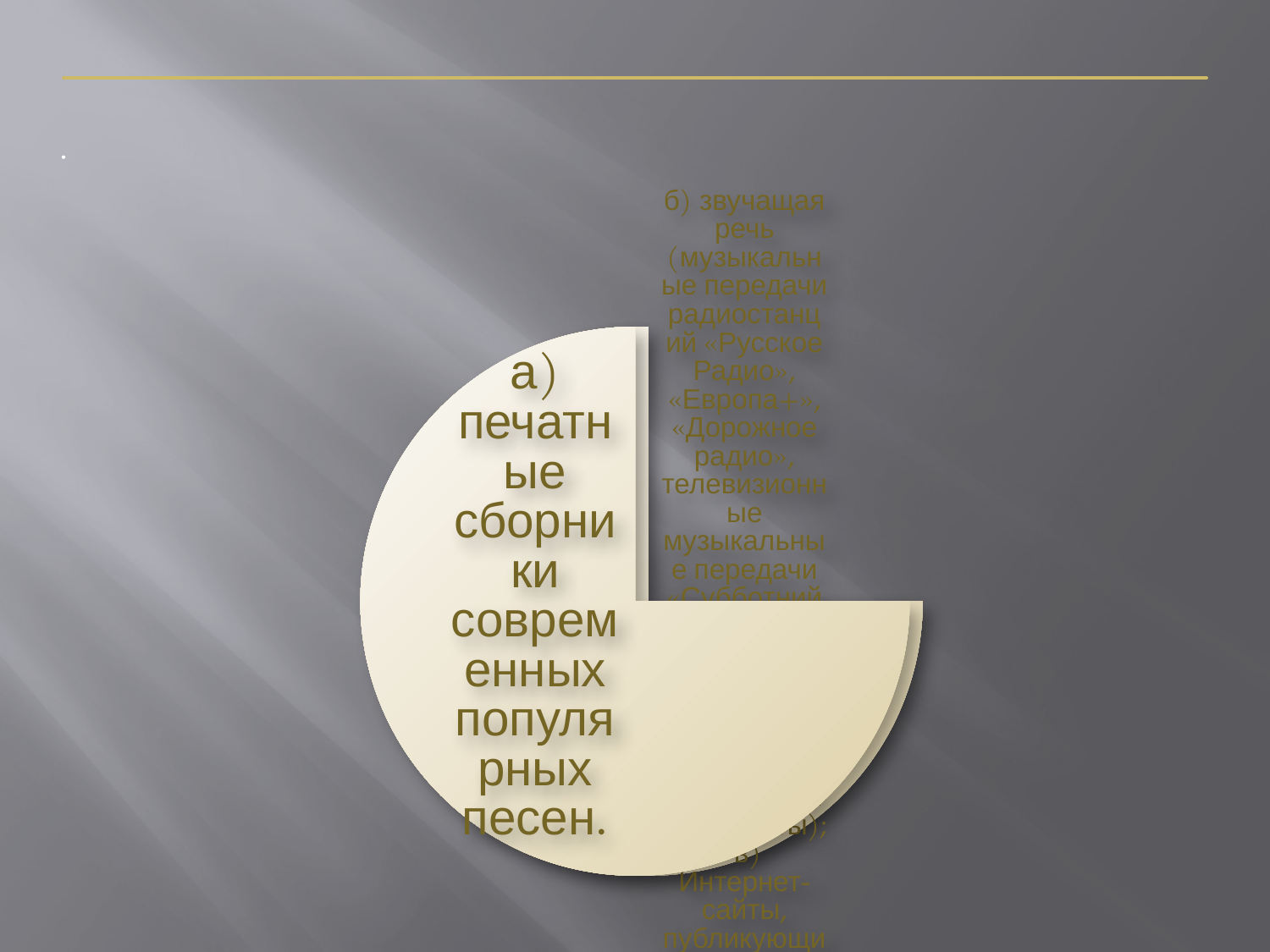

источники песенных текстов
б) звучащая речь (музыкальные передачи радиостанций «Русское Радио», «Европа+», «Дорожное радио», телевизионные музыкальные передачи «Субботний вечер», «Песня года», «Золотой Граммофон», праздничные концерты);
а) печатные сборники современных популярных песен.